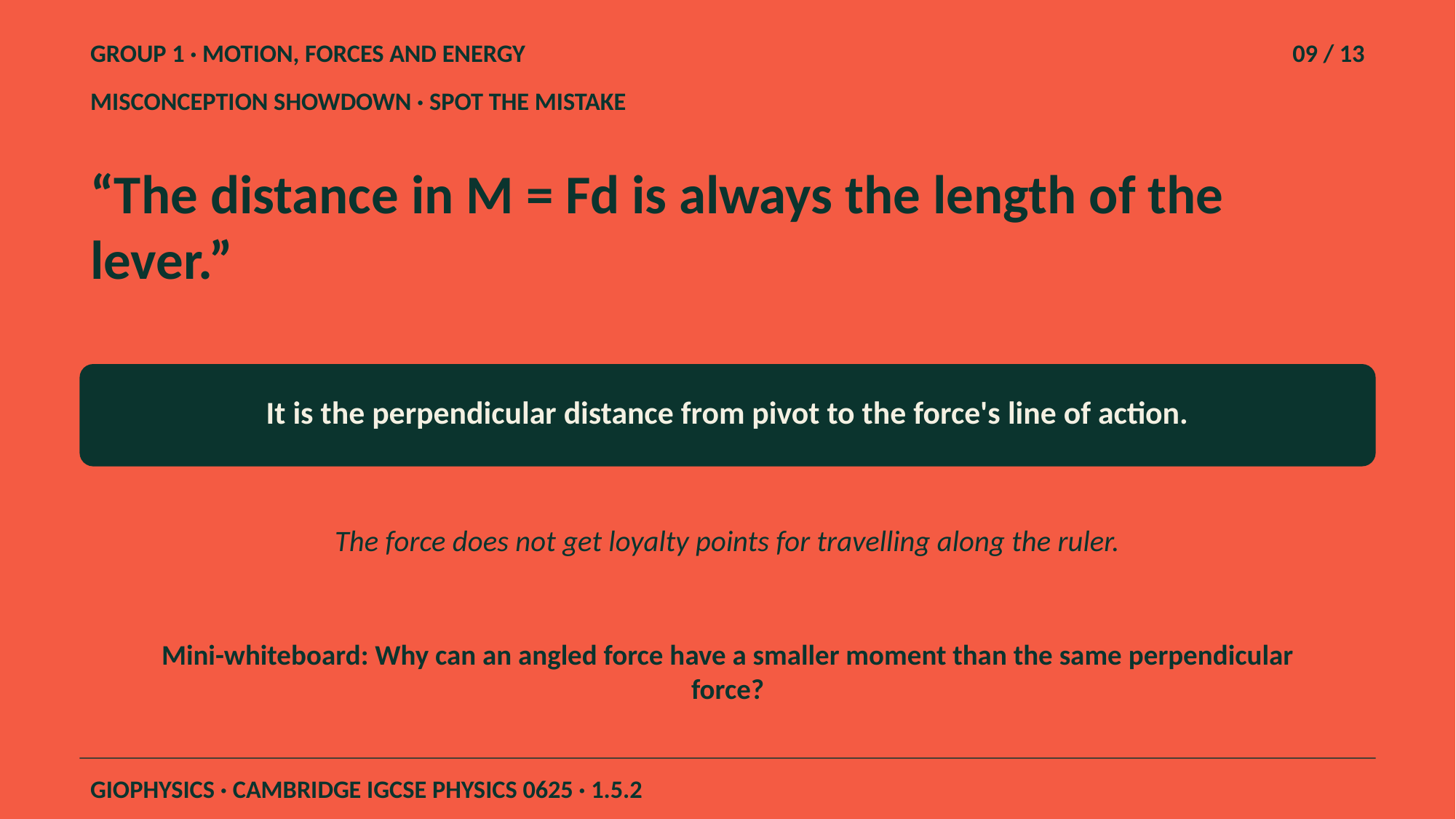

GROUP 1 · MOTION, FORCES AND ENERGY
09 / 13
MISCONCEPTION SHOWDOWN · SPOT THE MISTAKE
“The distance in M = Fd is always the length of the lever.”

It is the perpendicular distance from pivot to the force's line of action.
The force does not get loyalty points for travelling along the ruler.
Mini-whiteboard: Why can an angled force have a smaller moment than the same perpendicular force?

GIOPHYSICS · CAMBRIDGE IGCSE PHYSICS 0625 · 1.5.2